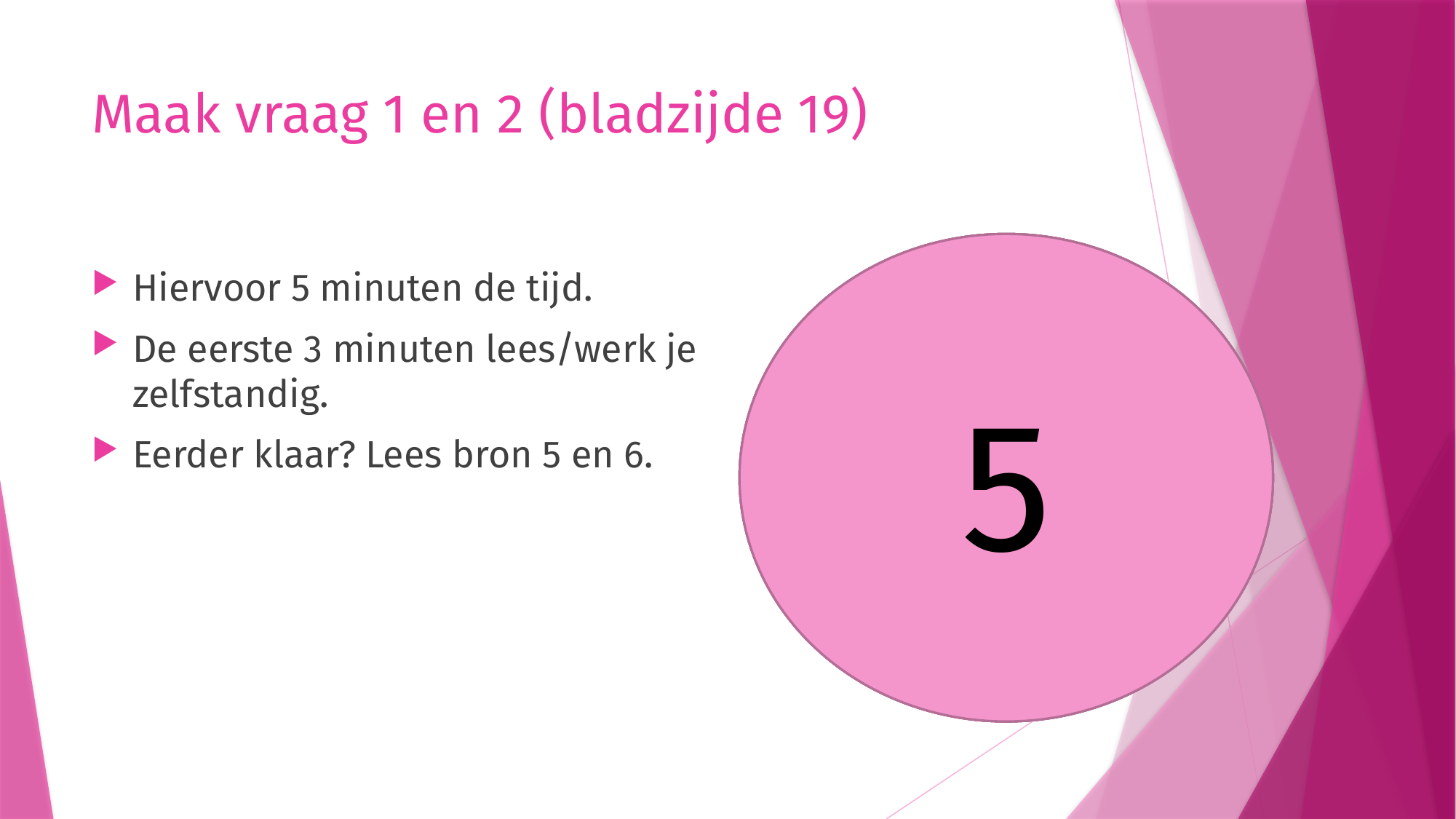

# Maak vraag 1 en 2 (bladzijde 19)
5
4
3
1
2
Hiervoor 5 minuten de tijd.
De eerste 3 minuten lees/werk je zelfstandig.
Eerder klaar? Lees bron 5 en 6.